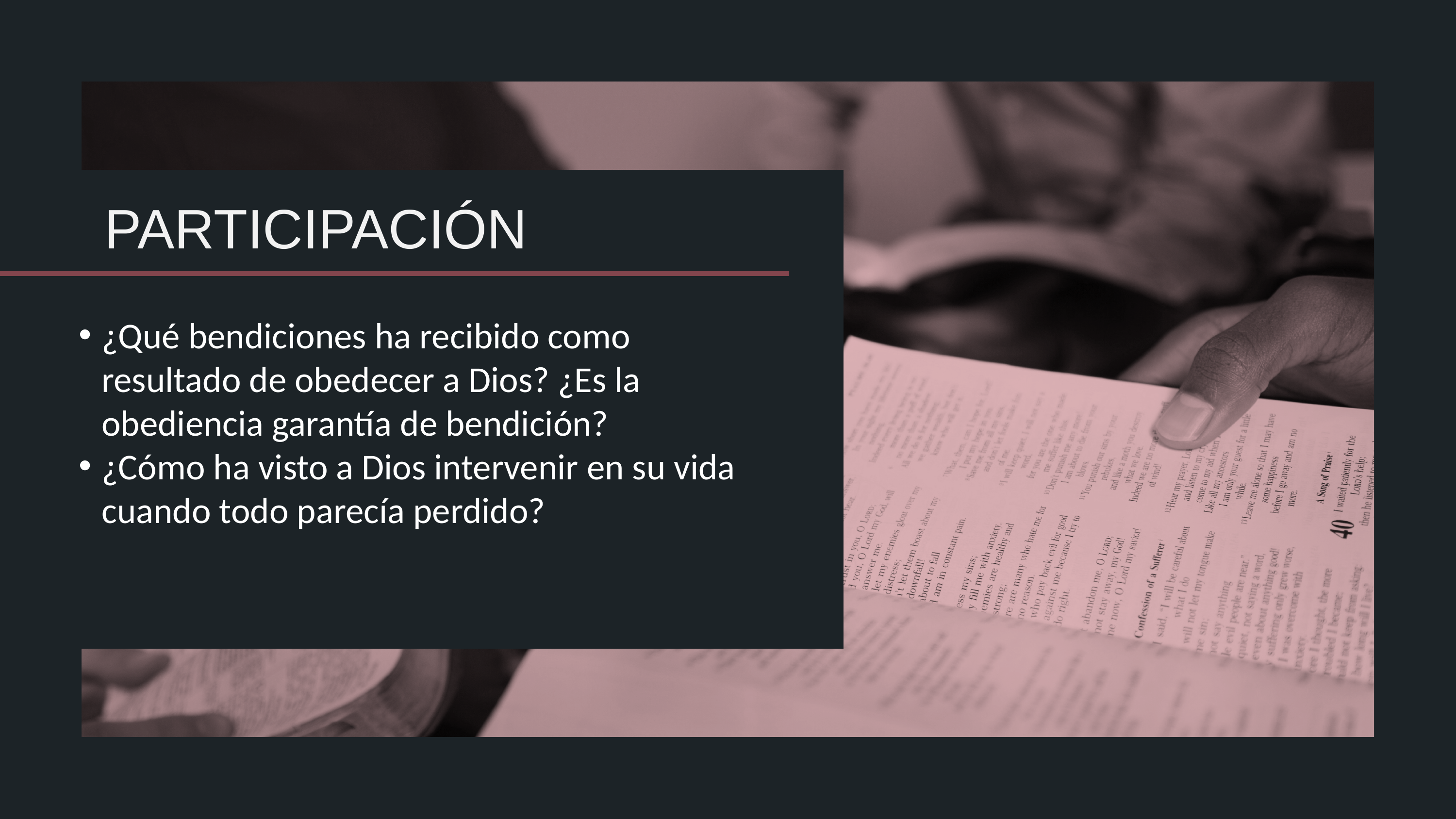

¿Qué bendiciones ha recibido como resultado de obedecer a Dios? ¿Es la obediencia garantía de bendición?
¿Cómo ha visto a Dios intervenir en su vida cuando todo parecía perdido?